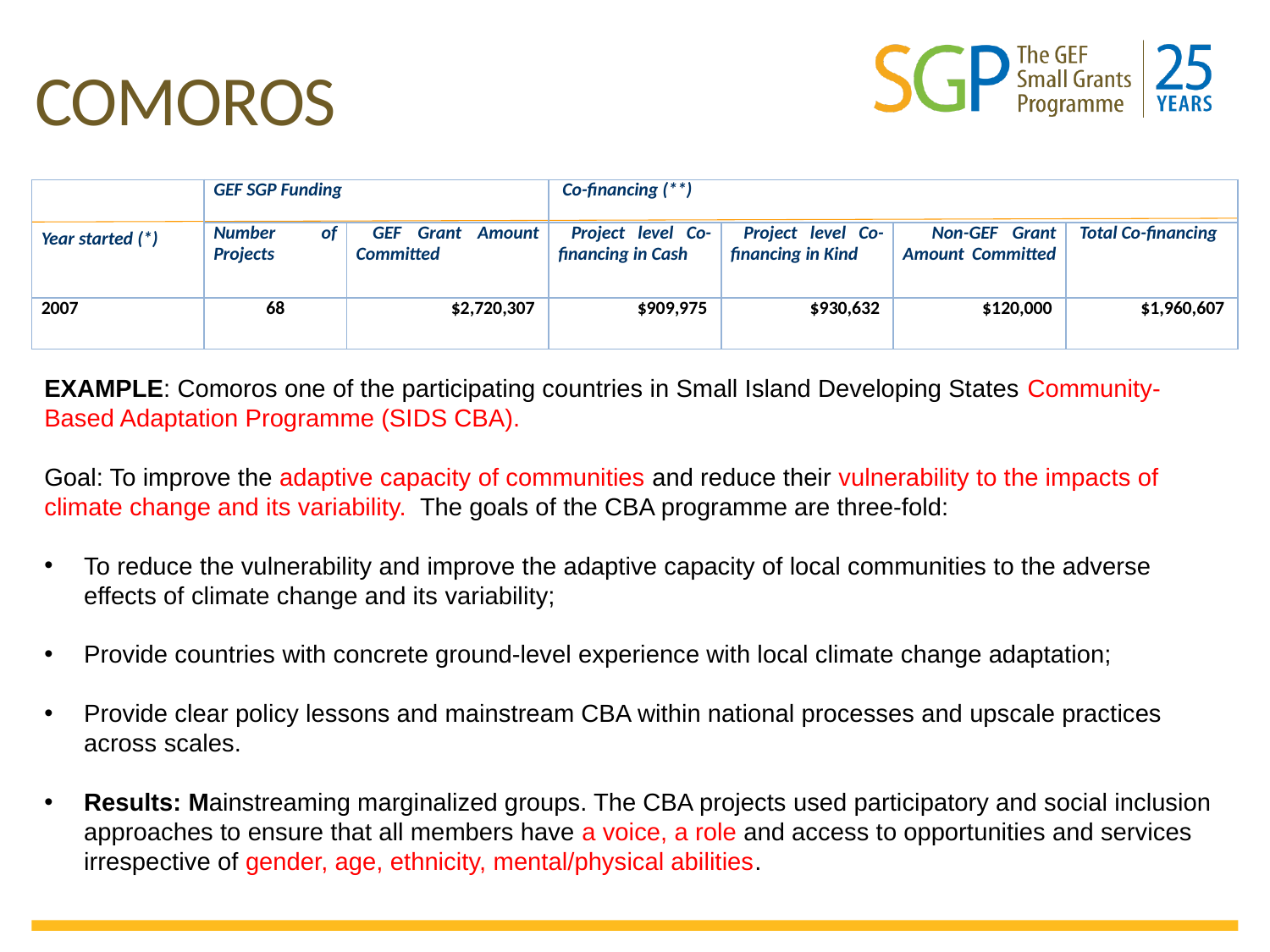

# COMOROS
| Year started (\*) | GEF SGP Funding |  | Co-financing (\*\*) |  |  |  |
| --- | --- | --- | --- | --- | --- | --- |
|  | Number of Projects | GEF Grant Amount Committed | Project level Co-financing in Cash | Project level Co-financing in Kind | Non-GEF Grant Amount Committed | Total Co-financing |
| 2007 | 68 | $2,720,307 | $909,975 | $930,632 | $120,000 | $1,960,607 |
EXAMPLE: Comoros one of the participating countries in Small Island Developing States Community-Based Adaptation Programme (SIDS CBA).

Goal: To improve the adaptive capacity of communities and reduce their vulnerability to the impacts of climate change and its variability.  The goals of the CBA programme are three-fold:

To reduce the vulnerability and improve the adaptive capacity of local communities to the adverse effects of climate change and its variability;

Provide countries with concrete ground-level experience with local climate change adaptation;

Provide clear policy lessons and mainstream CBA within national processes and upscale practices across scales.

Results: Mainstreaming marginalized groups. The CBA projects used participatory and social inclusion approaches to ensure that all members have a voice, a role and access to opportunities and services irrespective of gender, age, ethnicity, mental/physical abilities.